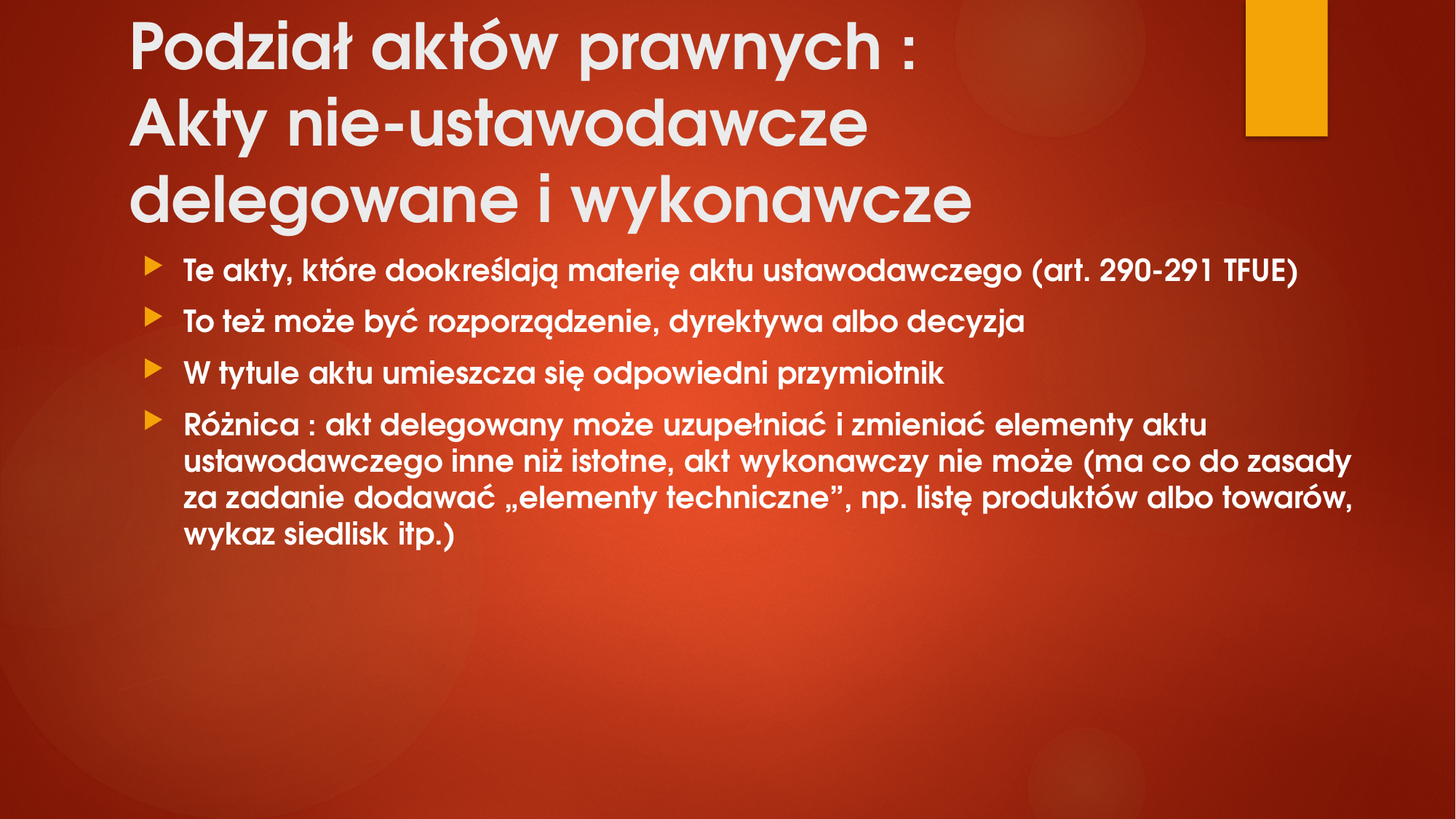

# Podział aktów prawnych : Akty nie-ustawodawcze delegowane i wykonawcze
Te akty, które dookreślają materię aktu ustawodawczego (art. 290-291 TFUE)
To też może być rozporządzenie, dyrektywa albo decyzja
W tytule aktu umieszcza się odpowiedni przymiotnik
Różnica : akt delegowany może uzupełniać i zmieniać elementy aktu ustawodawczego inne niż istotne, akt wykonawczy nie może (ma co do zasady za zadanie dodawać „elementy techniczne”, np. listę produktów albo towarów, wykaz siedlisk itp.)